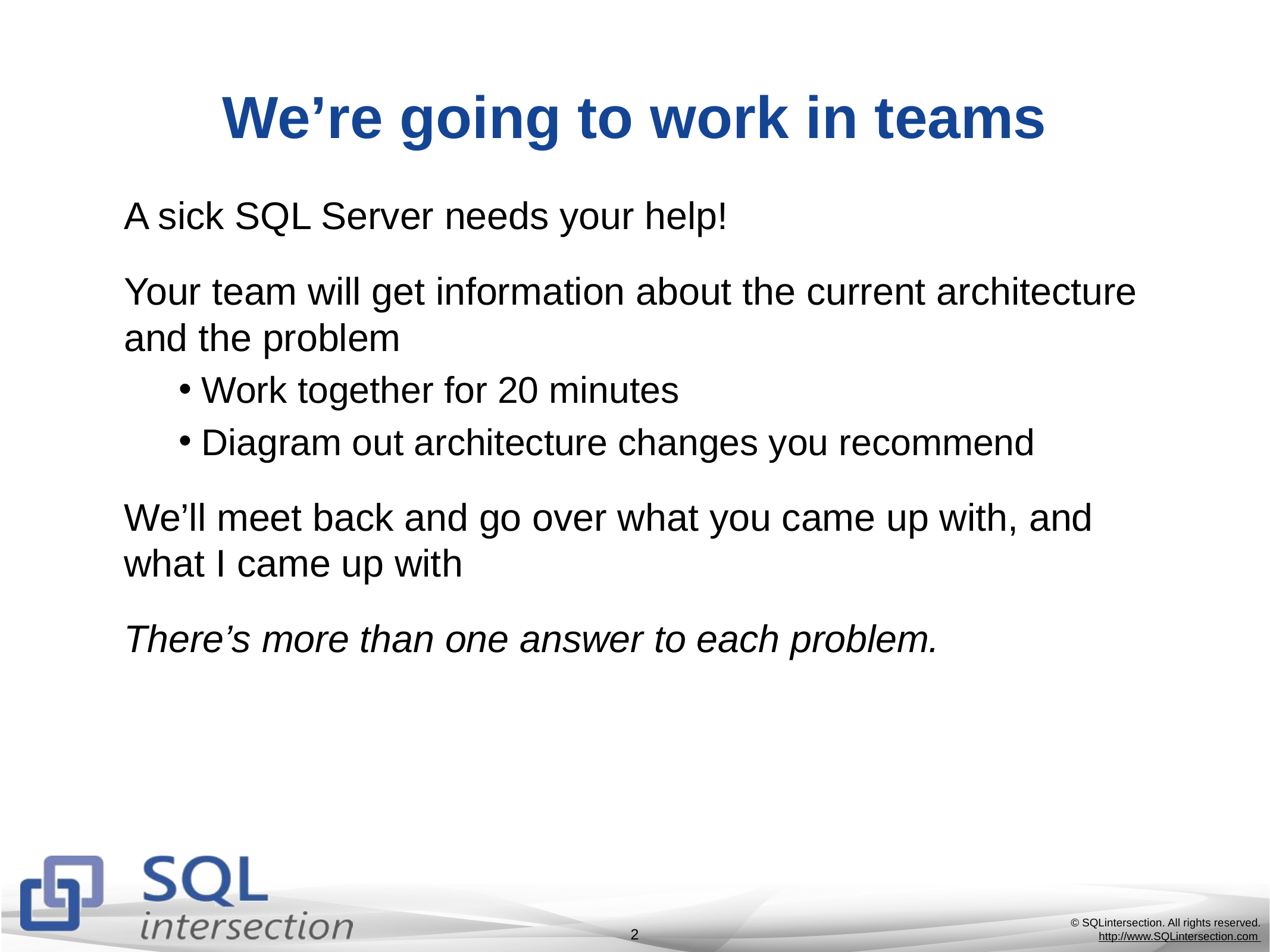

# We’re going to work in teams
A sick SQL Server needs your help!
Your team will get information about the current architecture and the problem
Work together for 20 minutes
Diagram out architecture changes you recommend
We’ll meet back and go over what you came up with, and what I came up with
There’s more than one answer to each problem.